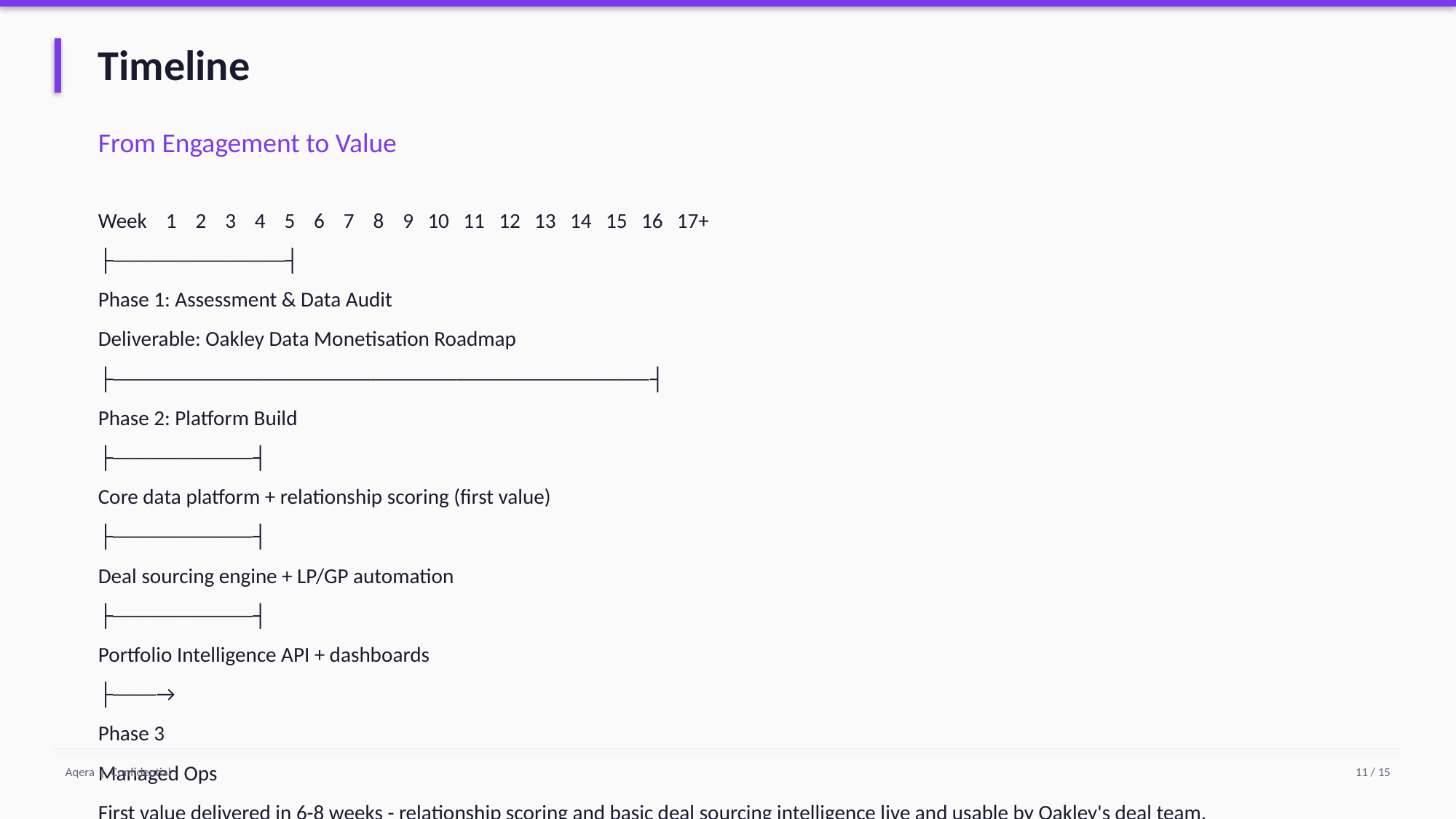

Timeline

From Engagement to Value
Week    1    2    3    4    5    6    7    8    9   10   11   12   13   14   15   16   17+
├────────────────┤
Phase 1: Assessment & Data Audit
Deliverable: Oakley Data Monetisation Roadmap
├──────────────────────────────────────────────────┤
Phase 2: Platform Build
├─────────────┤
Core data platform + relationship scoring (first value)
├─────────────┤
Deal sourcing engine + LP/GP automation
├─────────────┤
Portfolio Intelligence API + dashboards
├────→
Phase 3
Managed Ops
First value delivered in 6-8 weeks - relationship scoring and basic deal sourcing intelligence live and usable by Oakley's deal team.
Full platform operational by week 16 - all capabilities live across deal sourcing, portfolio intelligence, and LP reporting.

Aqera  |  Confidential
11 / 15